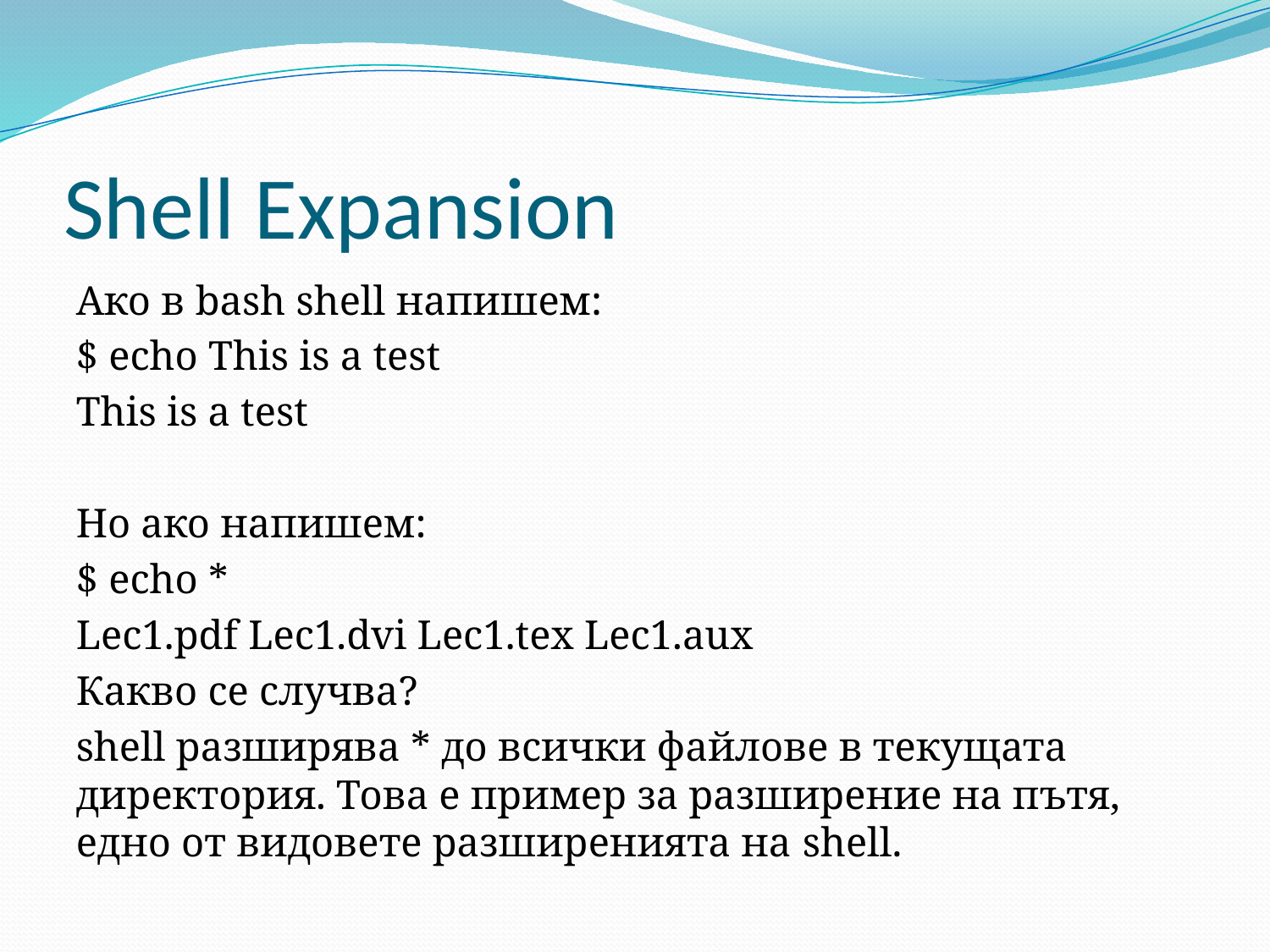

# Shell Expansion
Ако в bash shell напишем:
$ echo This is a test
This is a test

Но ако напишем:
$ echo *
Lec1.pdf Lec1.dvi Lec1.tex Lec1.aux
Какво се случва?
shell разширява * до всички файлове в текущата директория. Това е пример за разширение на пътя, едно от видовете разширенията на shell.